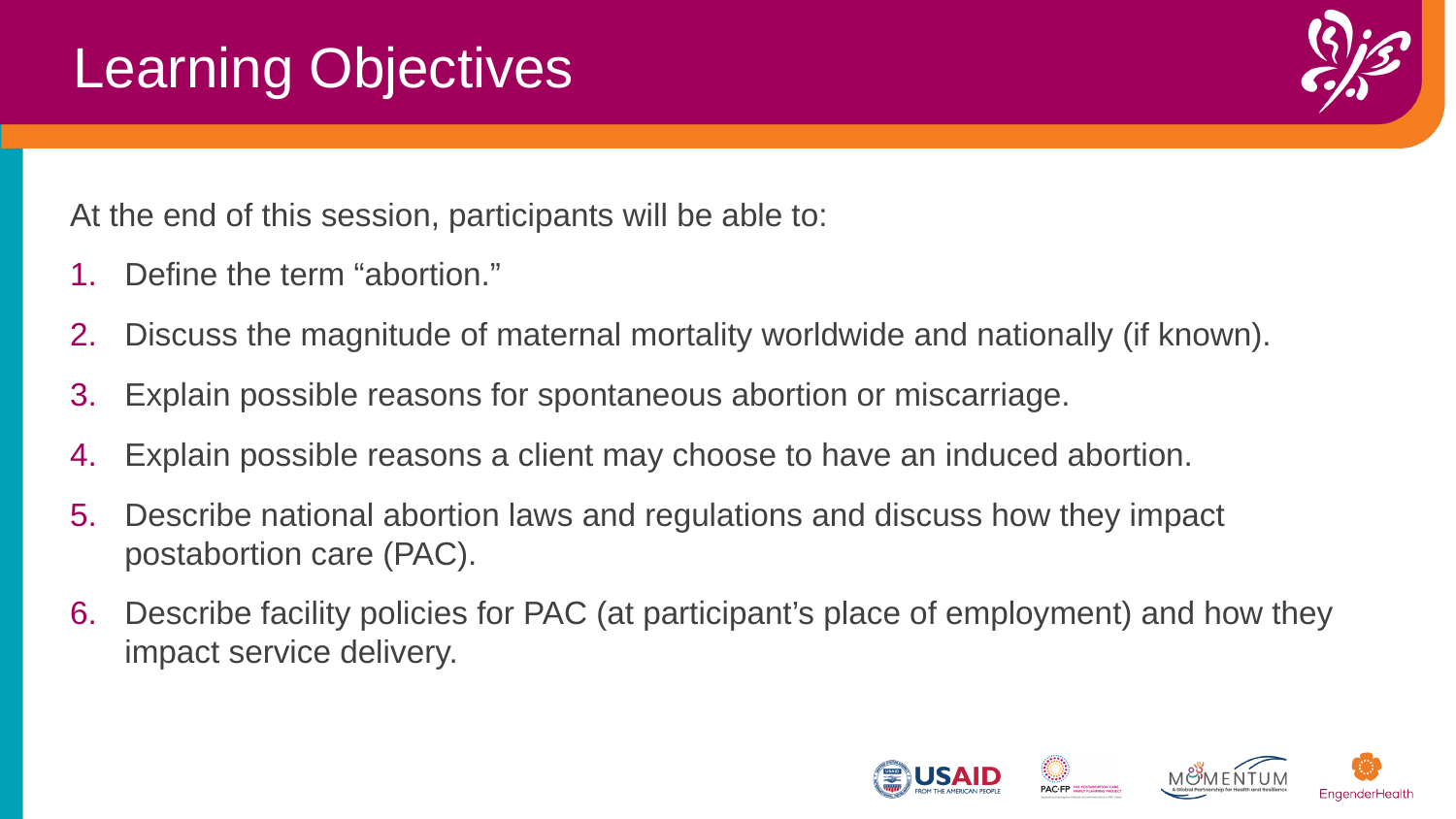

Learning Objectives
At the end of this session, participants will be able to:​
Define the term “abortion.”​
Discuss the magnitude of maternal mortality worldwide and nationally (if known).​
Explain possible reasons for spontaneous abortion or miscarriage.​
Explain possible reasons a client may choose to have an induced abortion.​
Describe national abortion laws and regulations and discuss how they impact postabortion care (PAC).​
Describe facility policies for PAC (at participant’s place of employment) and how they impact service delivery.